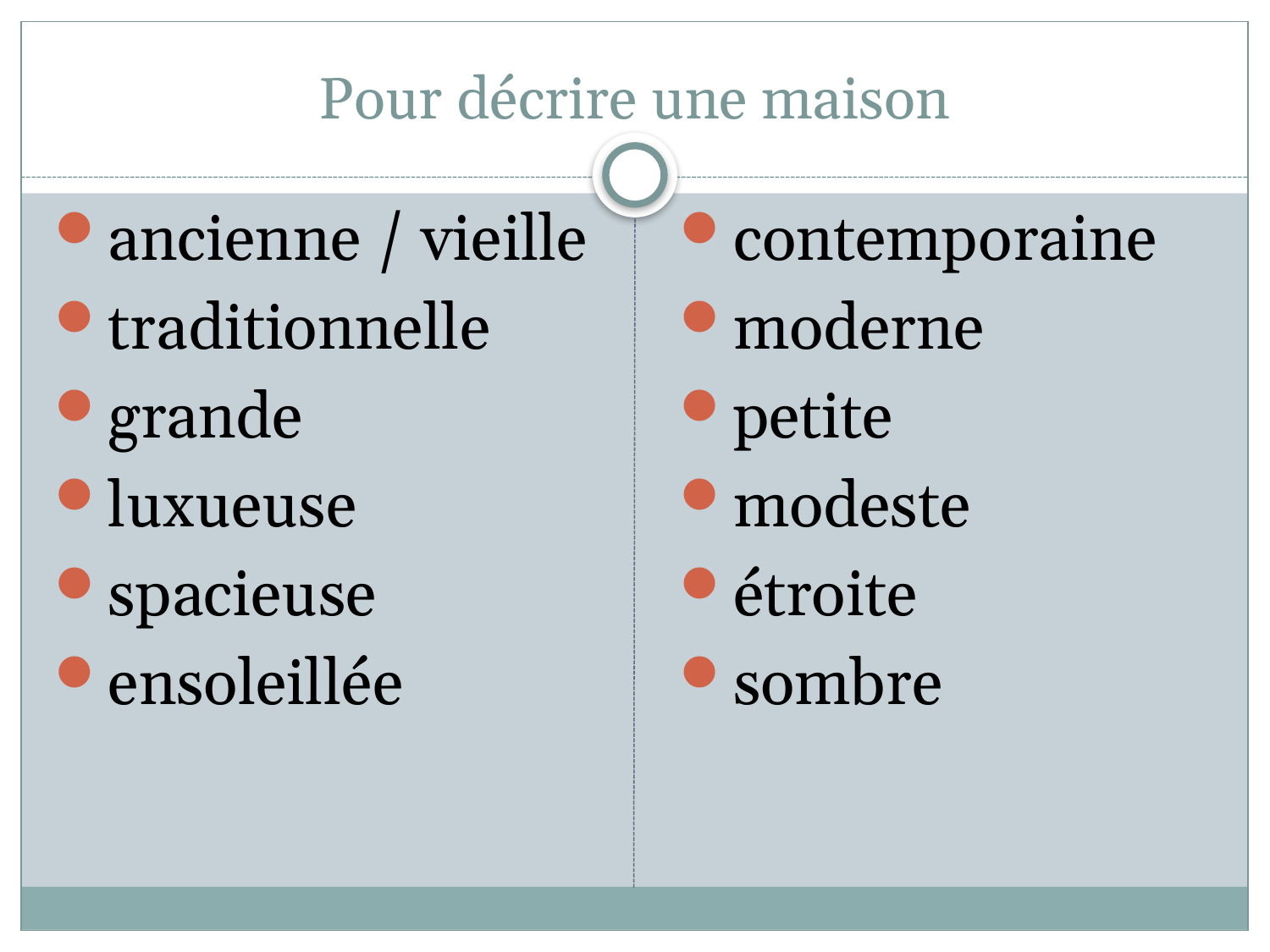

# Pour décrire une maison
ancienne / vieille
traditionnelle
grande
luxueuse
spacieuse
ensoleillée
contemporaine
moderne
petite
modeste
étroite
sombre